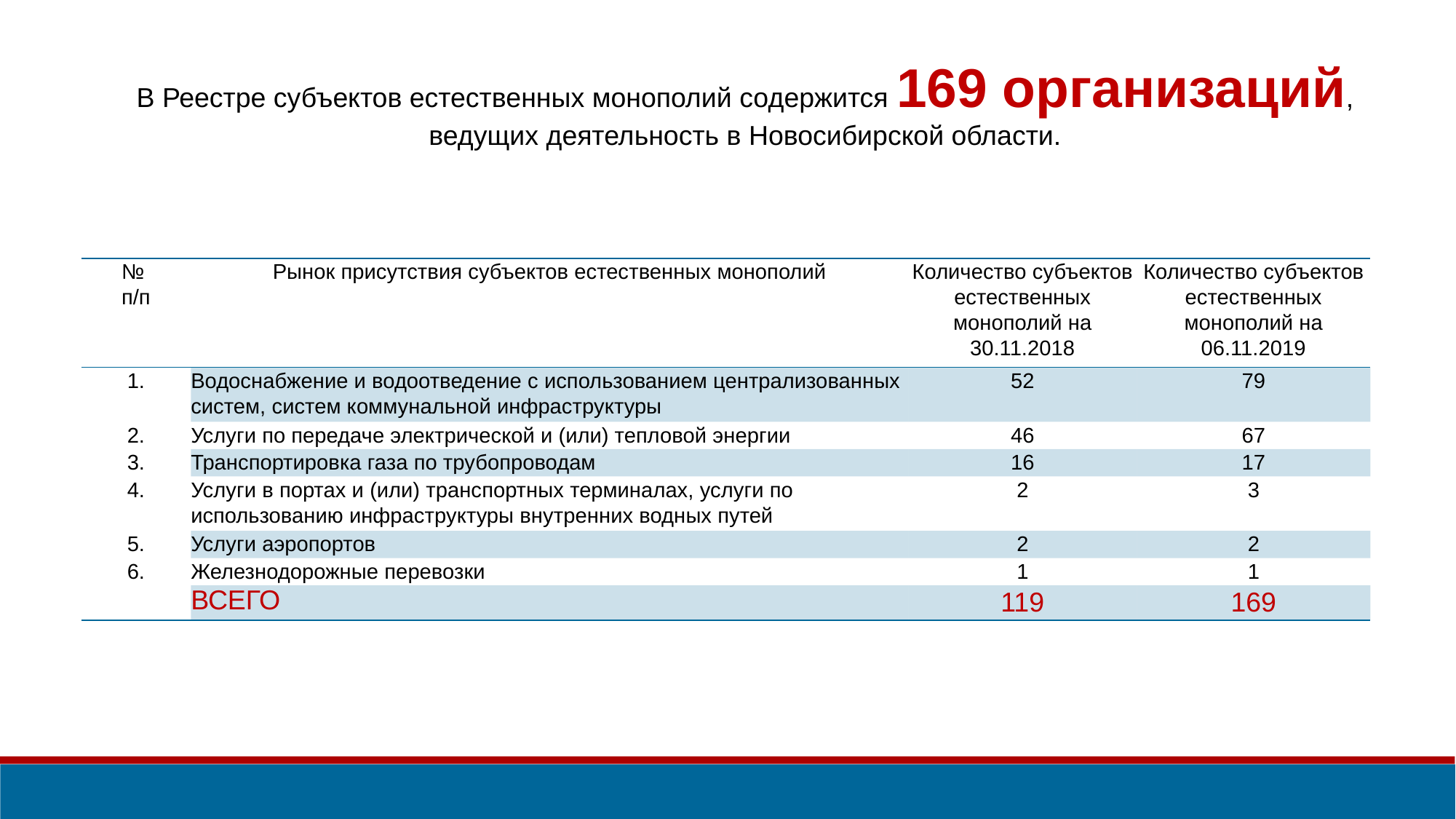

В Реестре субъектов естественных монополий содержится 169 организаций, ведущих деятельность в Новосибирской области.
| № п/п | Рынок присутствия субъектов естественных монополий | Количество субъектов естественных монополий на 30.11.2018 | Количество субъектов естественных монополий на 06.11.2019 |
| --- | --- | --- | --- |
| 1. | Водоснабжение и водоотведение с использованием централизованных систем, систем коммунальной инфраструктуры | 52 | 79 |
| 2. | Услуги по передаче электрической и (или) тепловой энергии | 46 | 67 |
| 3. | Транспортировка газа по трубопроводам | 16 | 17 |
| 4. | Услуги в портах и (или) транспортных терминалах, услуги по использованию инфраструктуры внутренних водных путей | 2 | 3 |
| 5. | Услуги аэропортов | 2 | 2 |
| 6. | Железнодорожные перевозки | 1 | 1 |
|  | ВСЕГО | 119 | 169 |